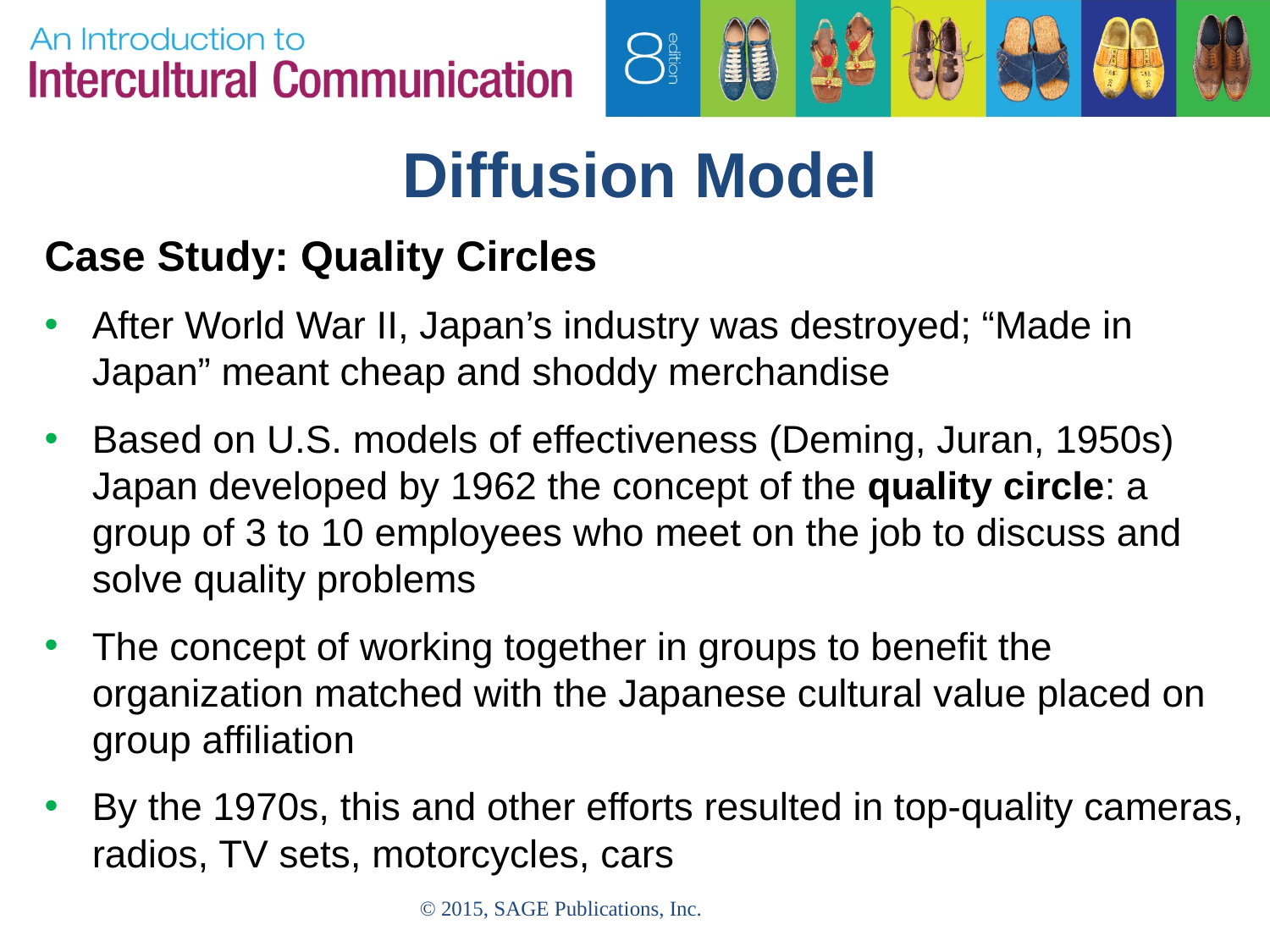

# Diffusion Model
Case Study: Quality Circles
After World War II, Japan’s industry was destroyed; “Made in Japan” meant cheap and shoddy merchandise
Based on U.S. models of effectiveness (Deming, Juran, 1950s) Japan developed by 1962 the concept of the quality circle: a group of 3 to 10 employees who meet on the job to discuss and solve quality problems
The concept of working together in groups to benefit the organization matched with the Japanese cultural value placed on group affiliation
By the 1970s, this and other efforts resulted in top-quality cameras, radios, TV sets, motorcycles, cars
© 2015, SAGE Publications, Inc.